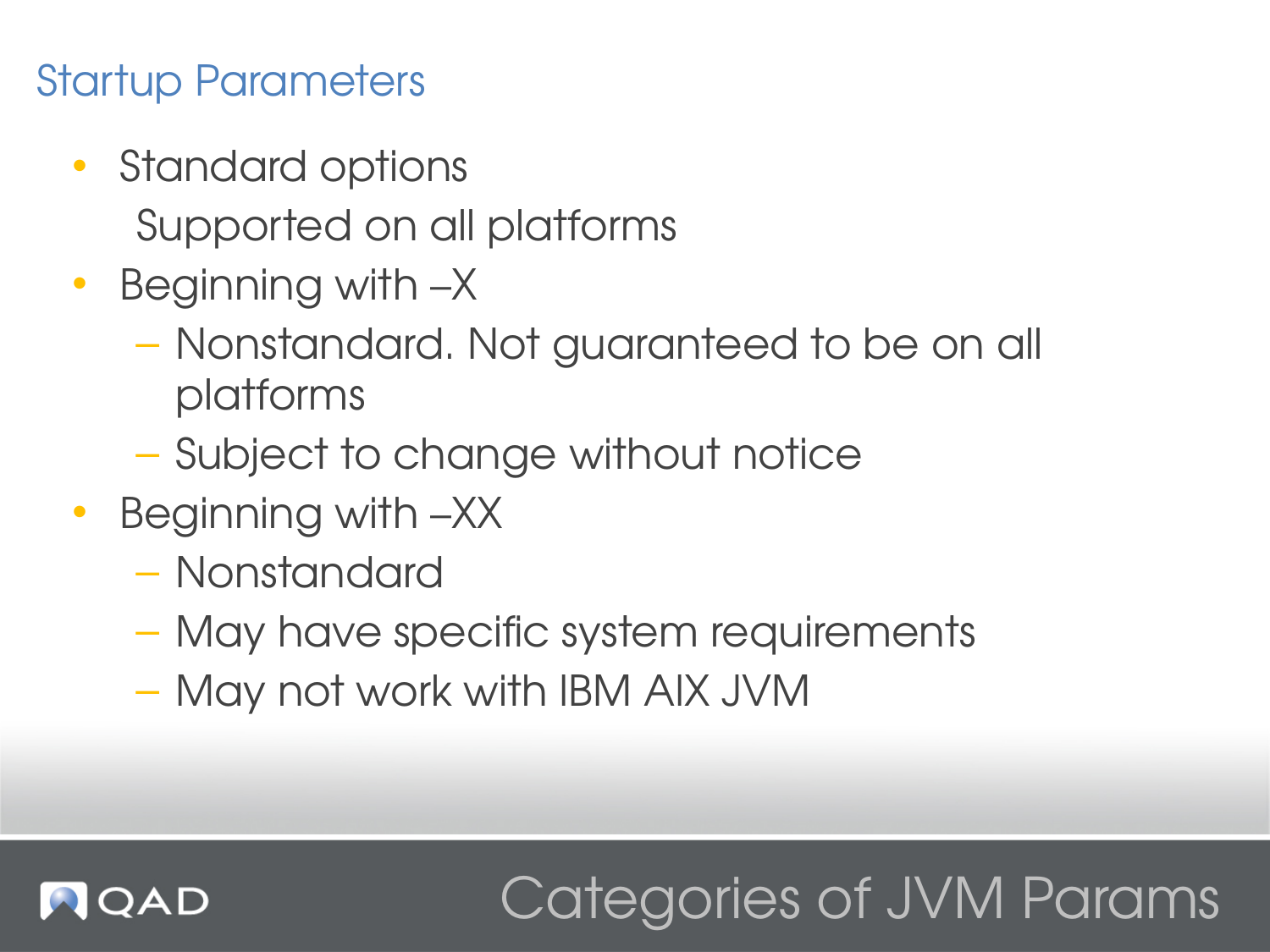

Startup Parameters
Standard options
Supported on all platforms
Beginning with –X
Nonstandard. Not guaranteed to be on all platforms
Subject to change without notice
Beginning with –XX
Nonstandard
May have specific system requirements
May not work with IBM AIX JVM
# Categories of JVM Params